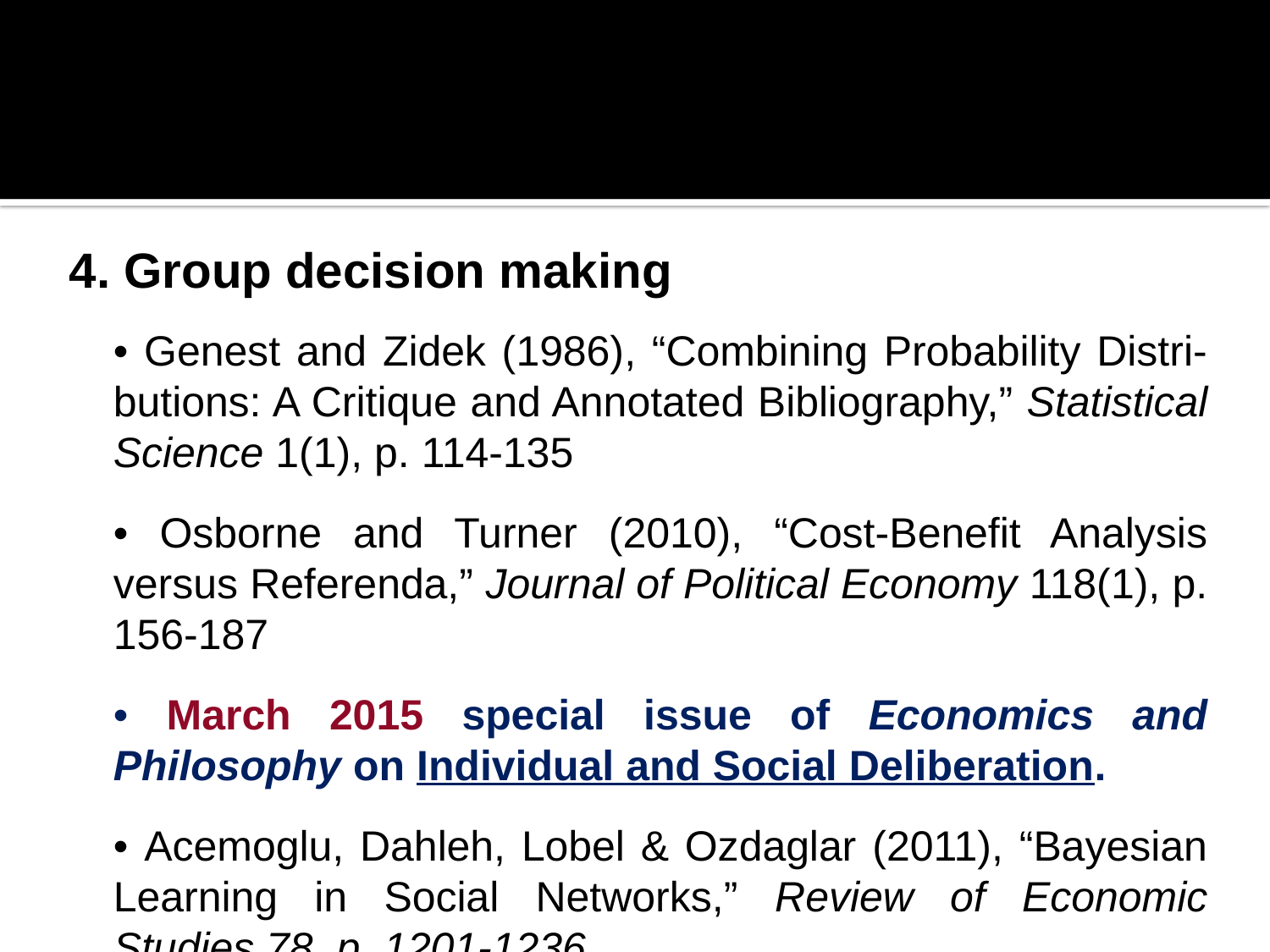

4. Group decision making

	• Genest and Zidek (1986), “Combining Probability Distri-butions: A Critique and Annotated Bibliography,” Statistical Science 1(1), p. 114-135

	• Osborne and Turner (2010), “Cost-Benefit Analysis versus Referenda,” Journal of Political Economy 118(1), p. 156-187

	• March 2015 special issue of Economics and Philosophy on Individual and Social Deliberation.

	• Acemoglu, Dahleh, Lobel & Ozdaglar (2011), “Bayesian Learning in Social Networks,” Review of Economic Studies 78, p. 1201-1236